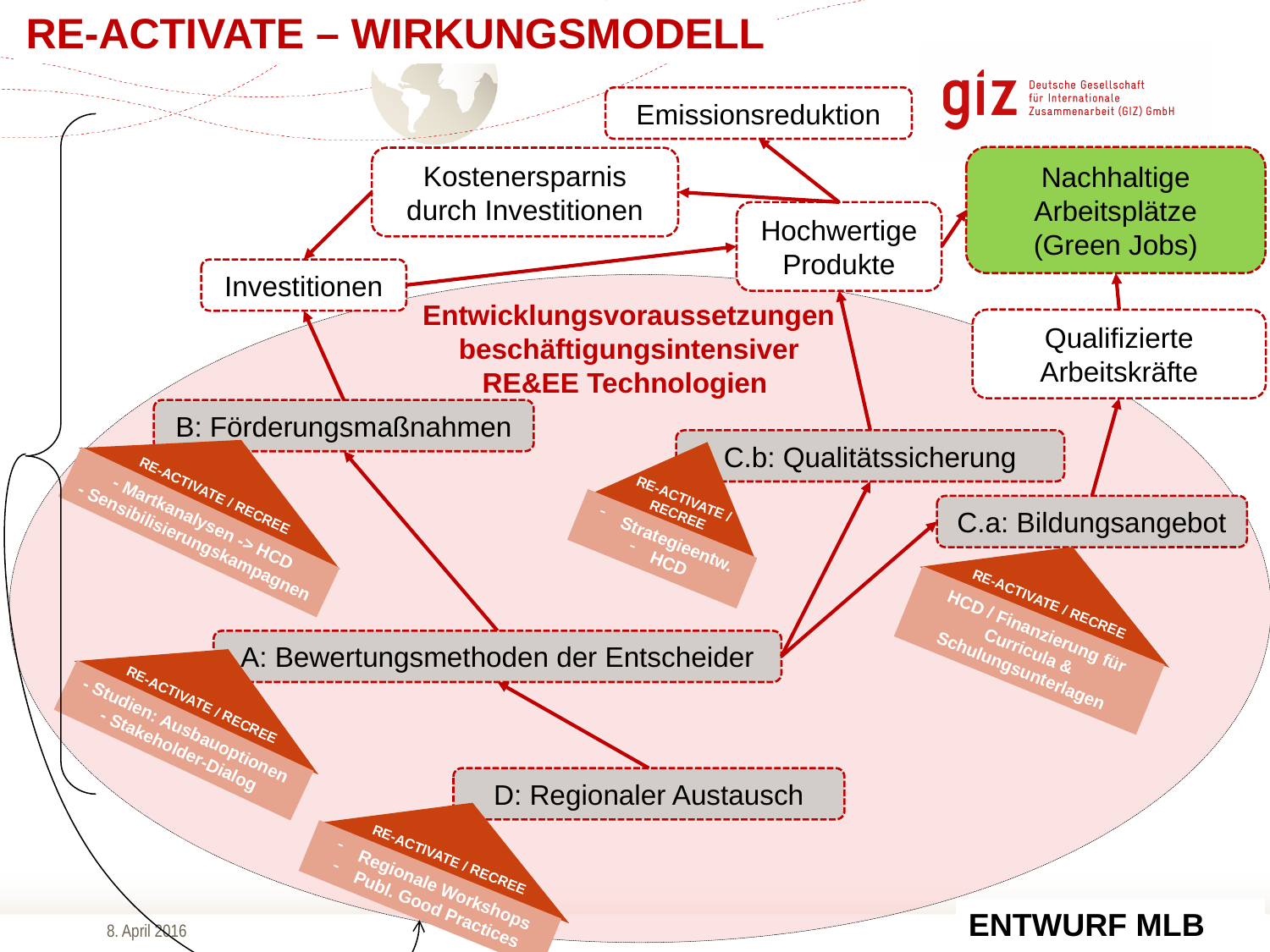

RE-ACTIVATE – WIRKUNGSMODELL
Emissionsreduktion

Nachhaltige Arbeitsplätze
(Green Jobs)
Kostenersparnis durch Investitionen
Hochwertige Produkte
Investitionen

Entwicklungsvoraussetzungen beschäftigungsintensiver RE&EE Technologien
Qualifizierte Arbeitskräfte
B: Förderungsmaßnahmen
C.b: Qualitätssicherung

RE-ACTIVATE / RECREE

RE-ACTIVATE / RECREE
C.a: Bildungsangebot
- Martkanalysen -> HCD
- Sensibilisierungskampagnen
Strategieentw.
HCD

RE-ACTIVATE / RECREE
HCD / Finanzierung für Curricula & Schulungsunterlagen
A: Bewertungsmethoden der Entscheider

RE-ACTIVATE / RECREE
- Studien: Ausbauoptionen
- Stakeholder-Dialog
D: Regionaler Austausch

RE-ACTIVATE / RECREE
Regionale Workshops
Publ. Good Practices
ENTWURF MLB